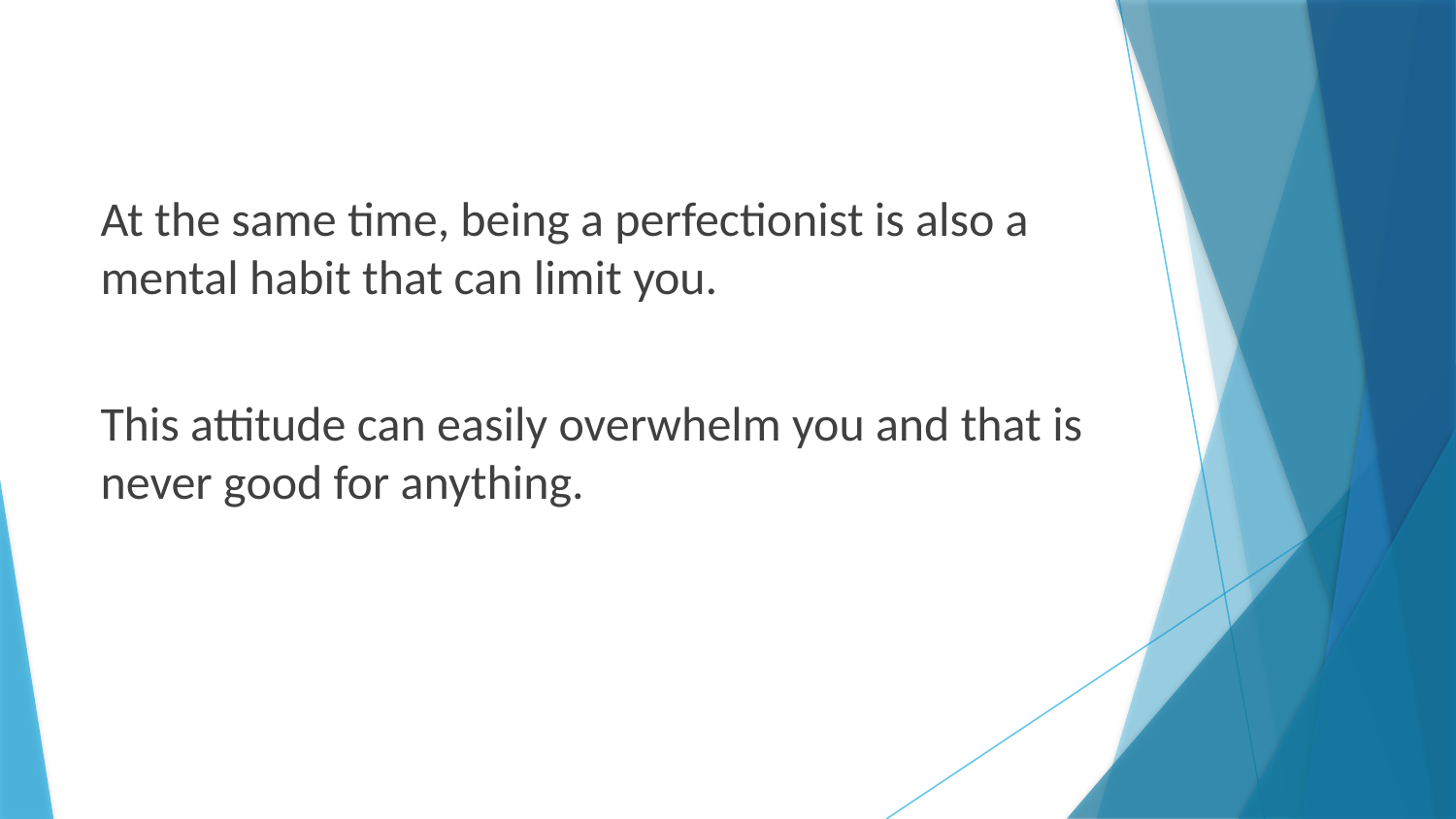

At the same time, being a perfectionist is also a mental habit that can limit you.

This attitude can easily overwhelm you and that is never good for anything.